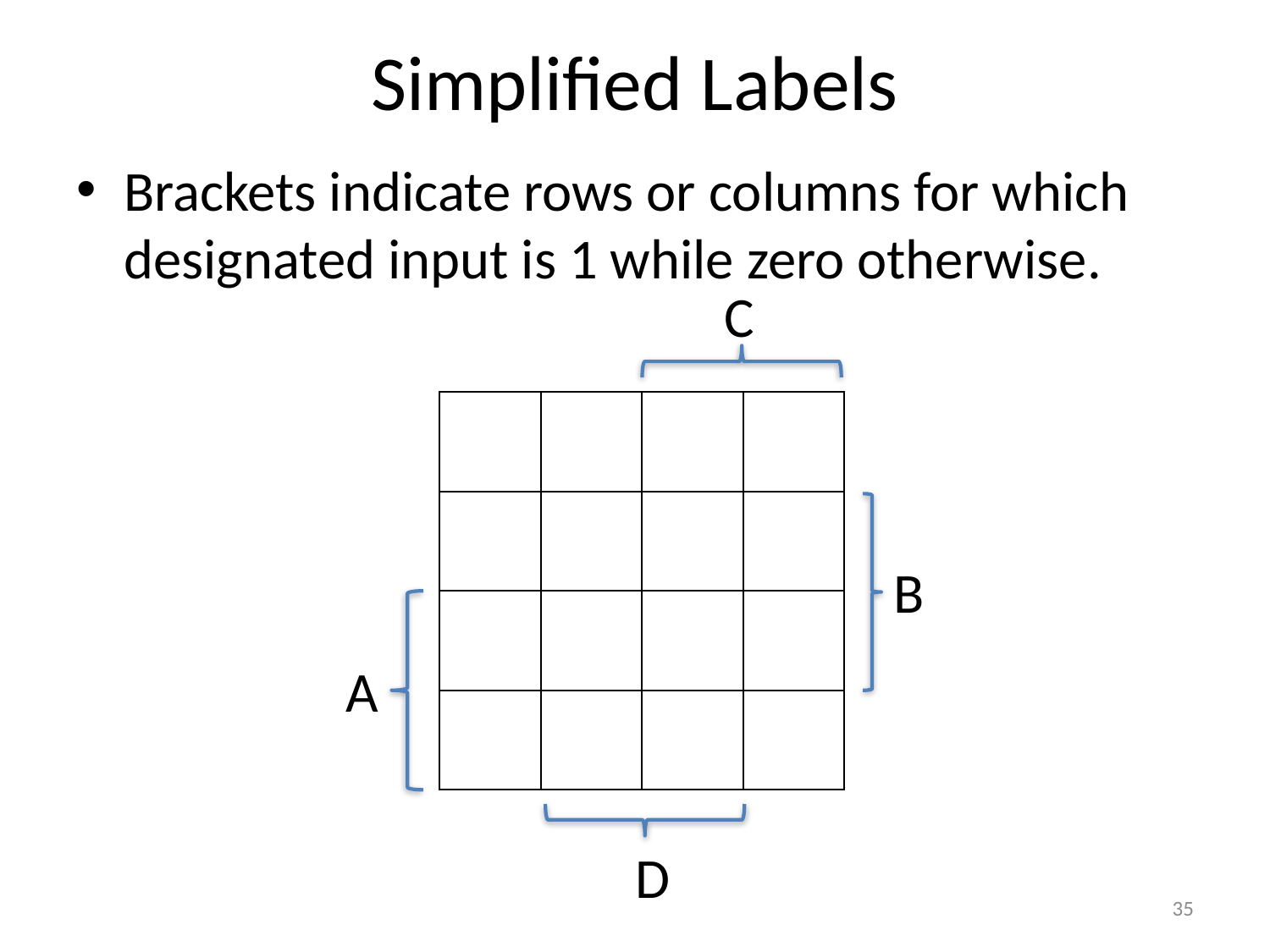

# Simplified Labels
Brackets indicate rows or columns for which designated input is 1 while zero otherwise.

C
|  |  |  |  |
| --- | --- | --- | --- |
|  |  |  |  |
|  |  |  |  |
|  |  |  |  |

B

A

D
35